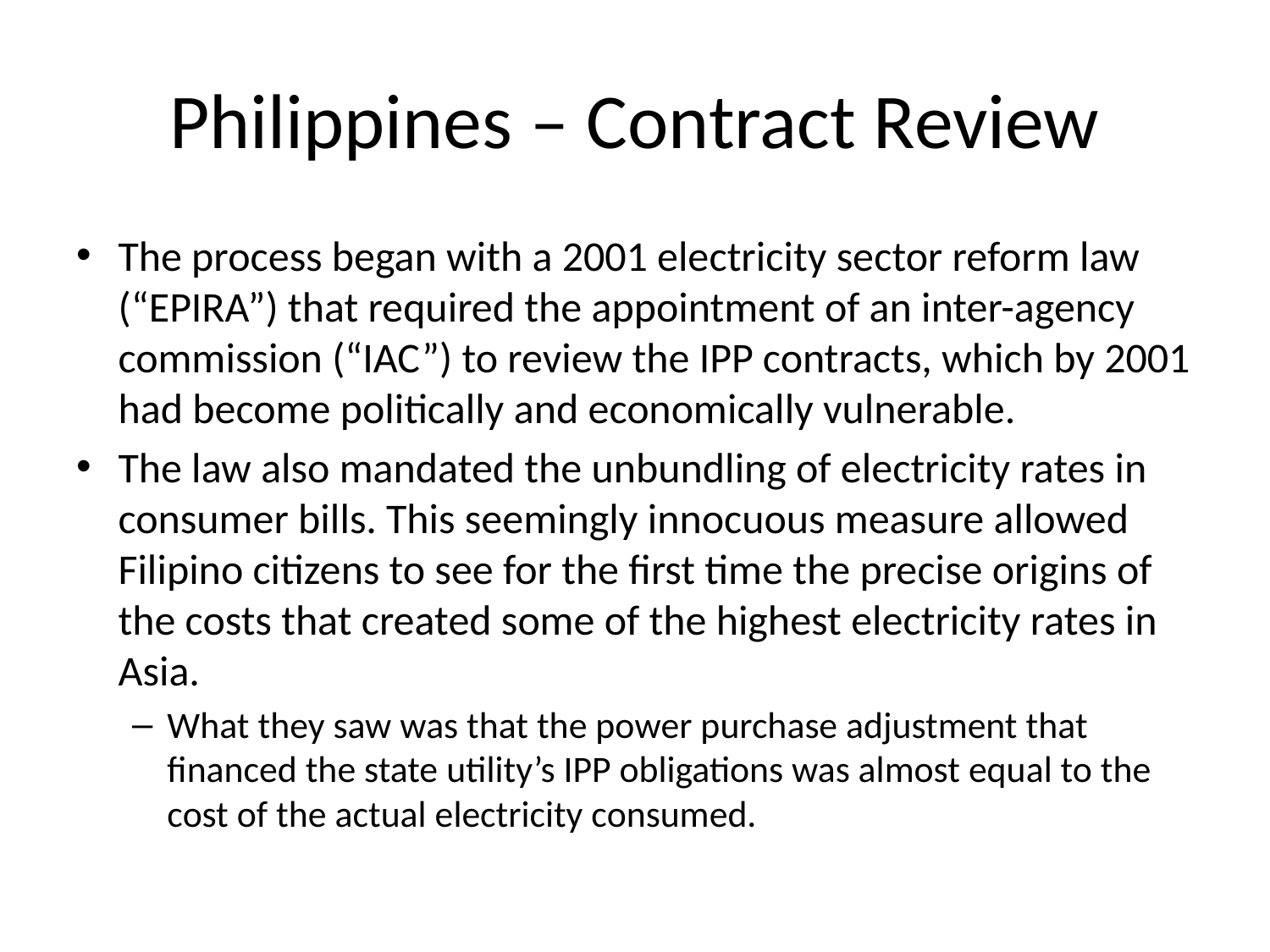

# Philippines – Contract Review
The process began with a 2001 electricity sector reform law (“EPIRA”) that required the appointment of an inter-agency commission (“IAC”) to review the IPP contracts, which by 2001 had become politically and economically vulnerable.
The law also mandated the unbundling of electricity rates in consumer bills. This seemingly innocuous measure allowed Filipino citizens to see for the first time the precise origins of the costs that created some of the highest electricity rates in Asia.
What they saw was that the power purchase adjustment that financed the state utility’s IPP obligations was almost equal to the cost of the actual electricity consumed.